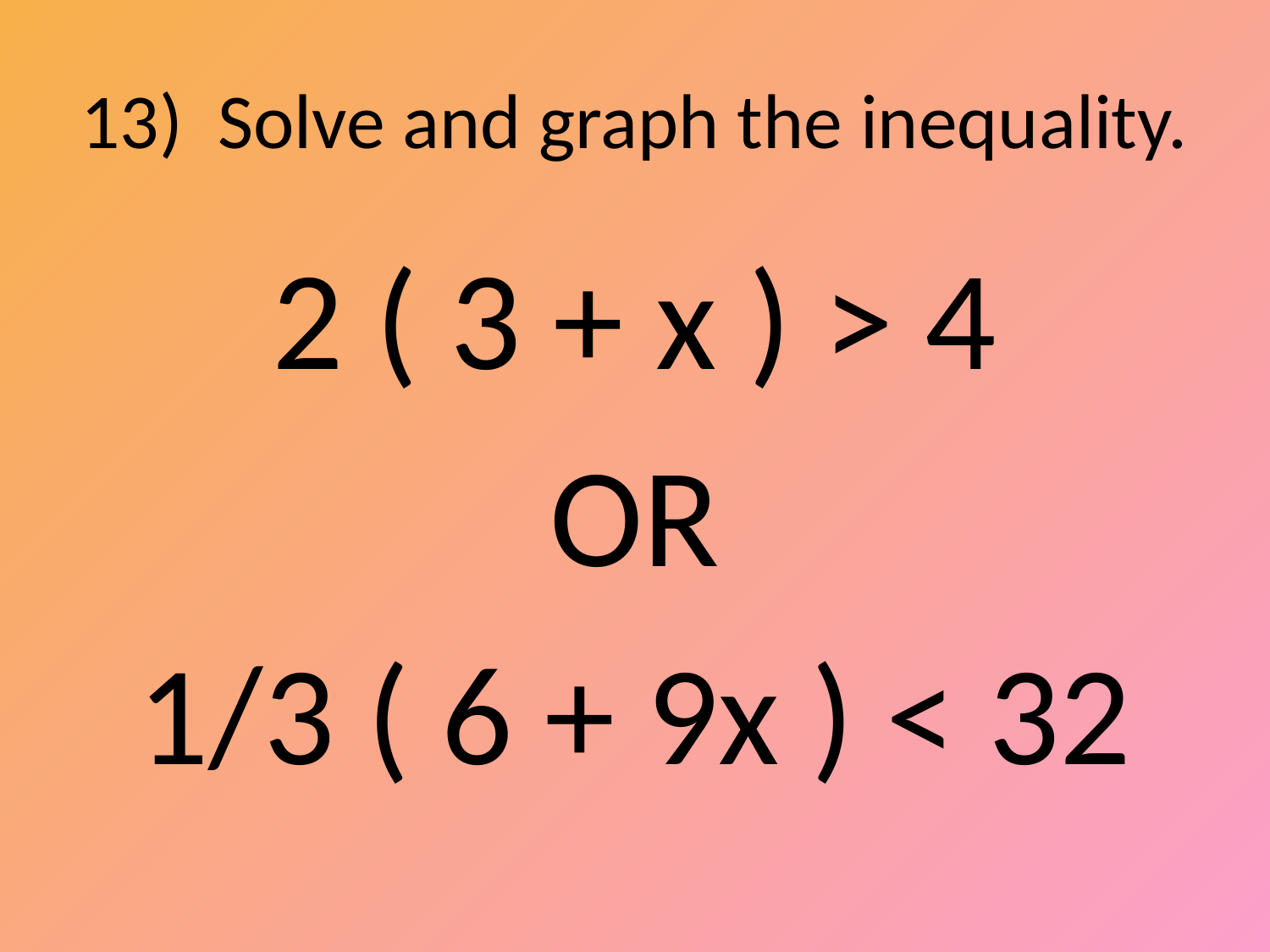

# 13)  Solve and graph the inequality.
2 ( 3 + x ) > 4
OR
1/3 ( 6 + 9x ) < 32